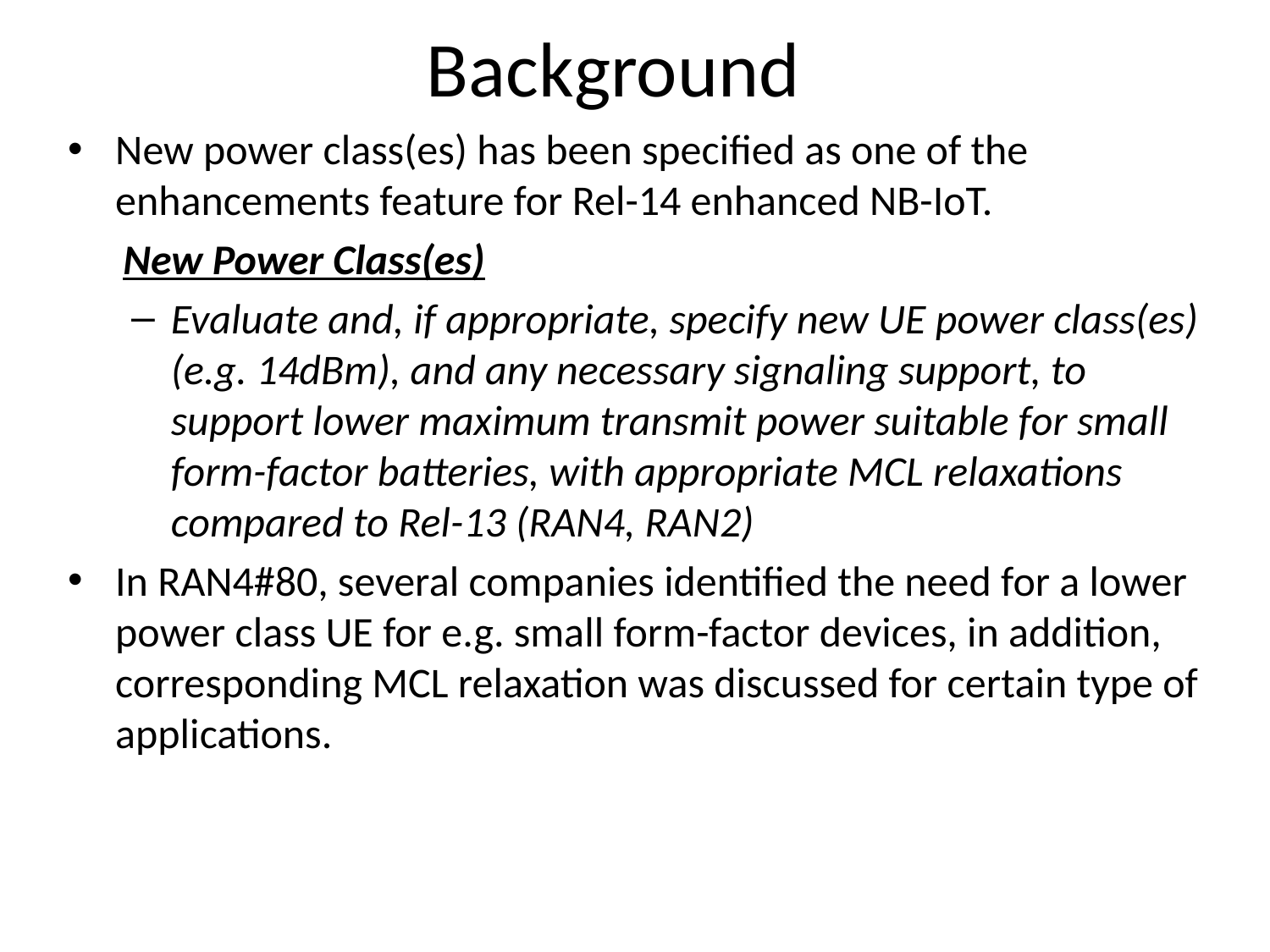

# Background
New power class(es) has been specified as one of the enhancements feature for Rel-14 enhanced NB-IoT.
New Power Class(es)
Evaluate and, if appropriate, specify new UE power class(es) (e.g. 14dBm), and any necessary signaling support, to support lower maximum transmit power suitable for small form-factor batteries, with appropriate MCL relaxations compared to Rel-13 (RAN4, RAN2)
In RAN4#80, several companies identified the need for a lower power class UE for e.g. small form-factor devices, in addition, corresponding MCL relaxation was discussed for certain type of applications.